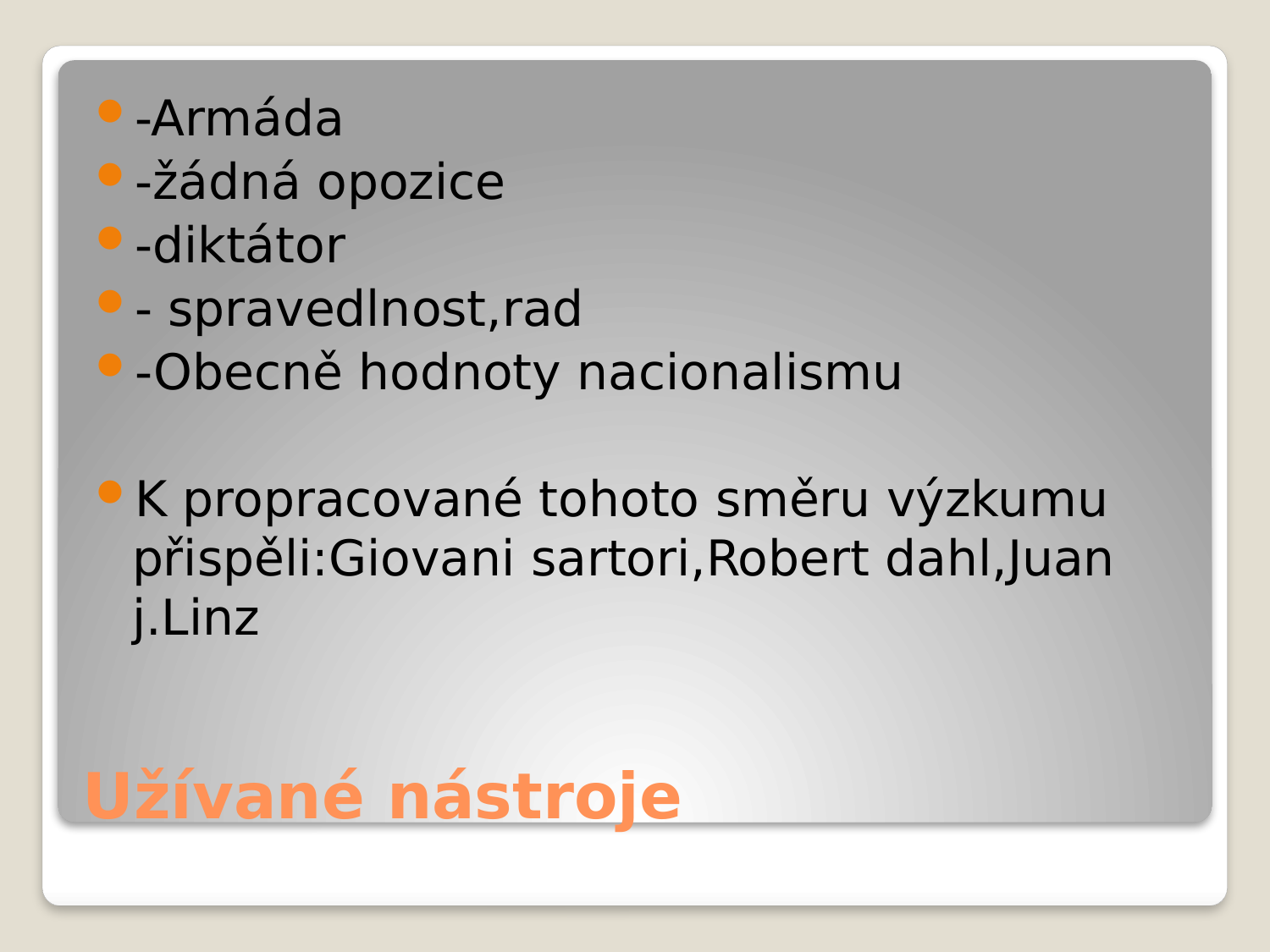

-Armáda
-žádná opozice
-diktátor
- spravedlnost,rad
-Obecně hodnoty nacionalismu

K propracované tohoto směru výzkumu přispěli:Giovani sartori,Robert dahl,Juan j.Linz

# Užívané nástroje